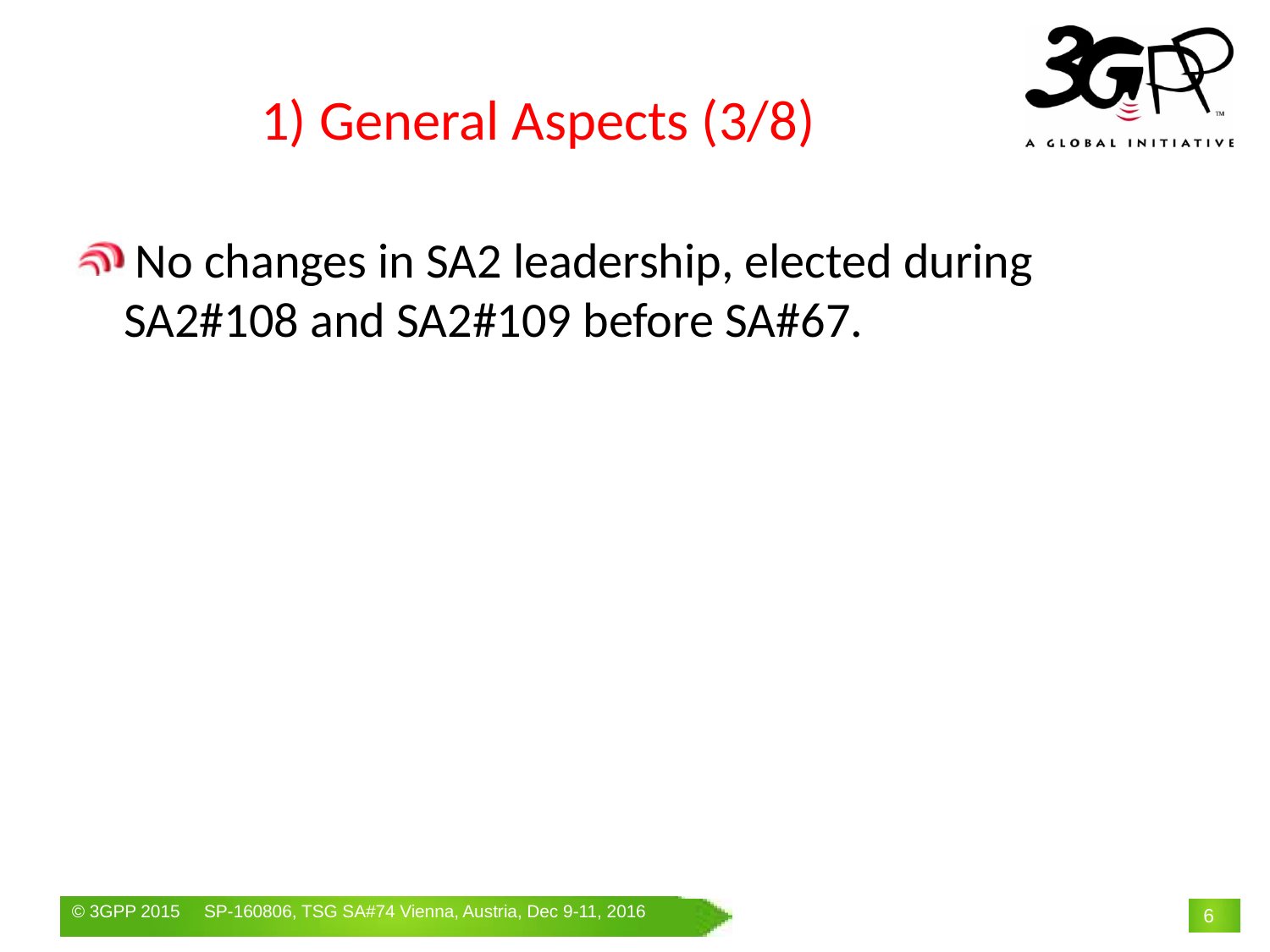

# 1) General Aspects (3/8)
 No changes in SA2 leadership, elected during SA2#108 and SA2#109 before SA#67.